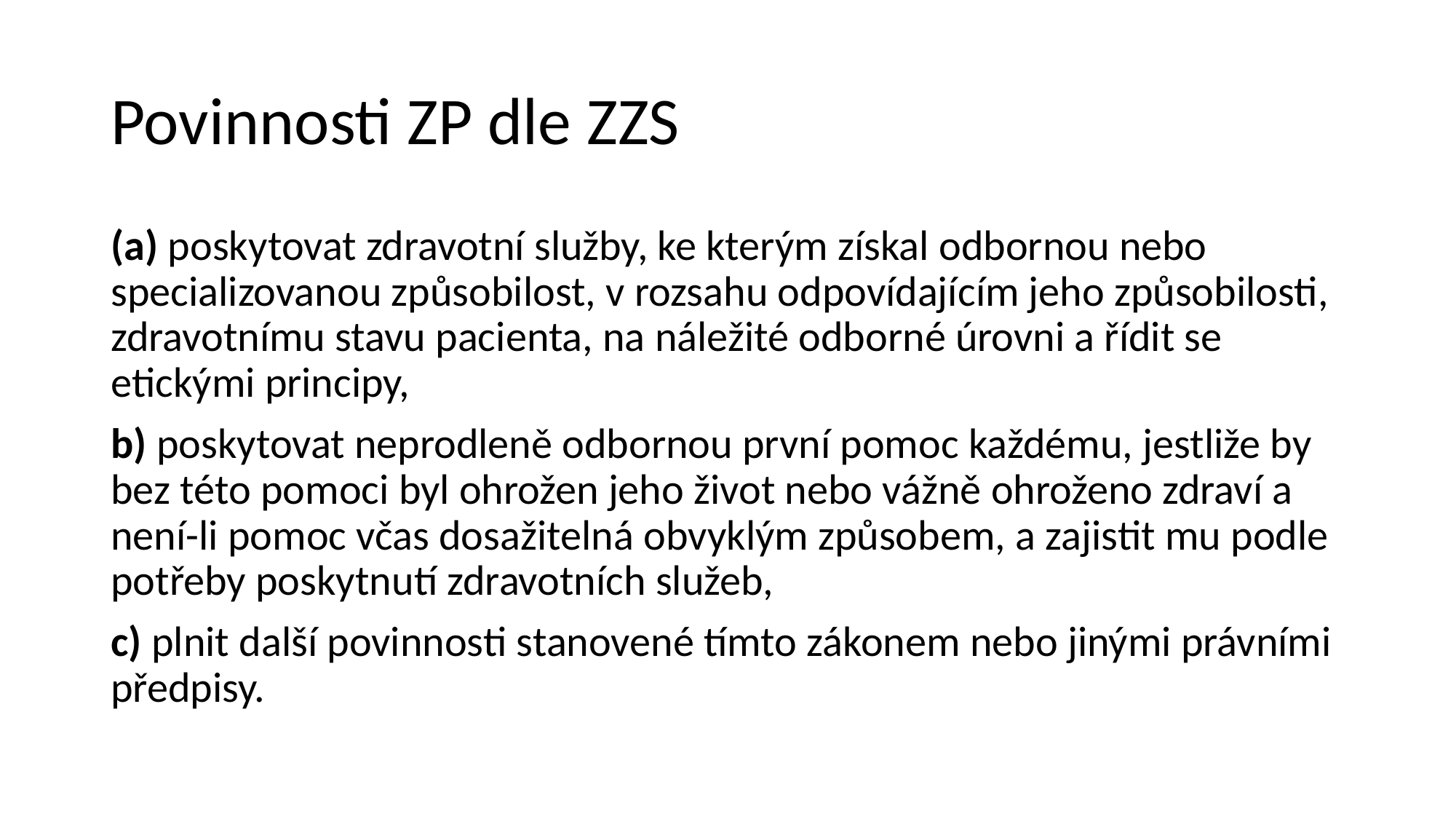

# Povinnosti ZP dle ZZS
(a) poskytovat zdravotní služby, ke kterým získal odbornou nebo specializovanou způsobilost, v rozsahu odpovídajícím jeho způsobilosti, zdravotnímu stavu pacienta, na náležité odborné úrovni a řídit se etickými principy,
b) poskytovat neprodleně odbornou první pomoc každému, jestliže by bez této pomoci byl ohrožen jeho život nebo vážně ohroženo zdraví a není-li pomoc včas dosažitelná obvyklým způsobem, a zajistit mu podle potřeby poskytnutí zdravotních služeb,
c) plnit další povinnosti stanovené tímto zákonem nebo jinými právními předpisy.